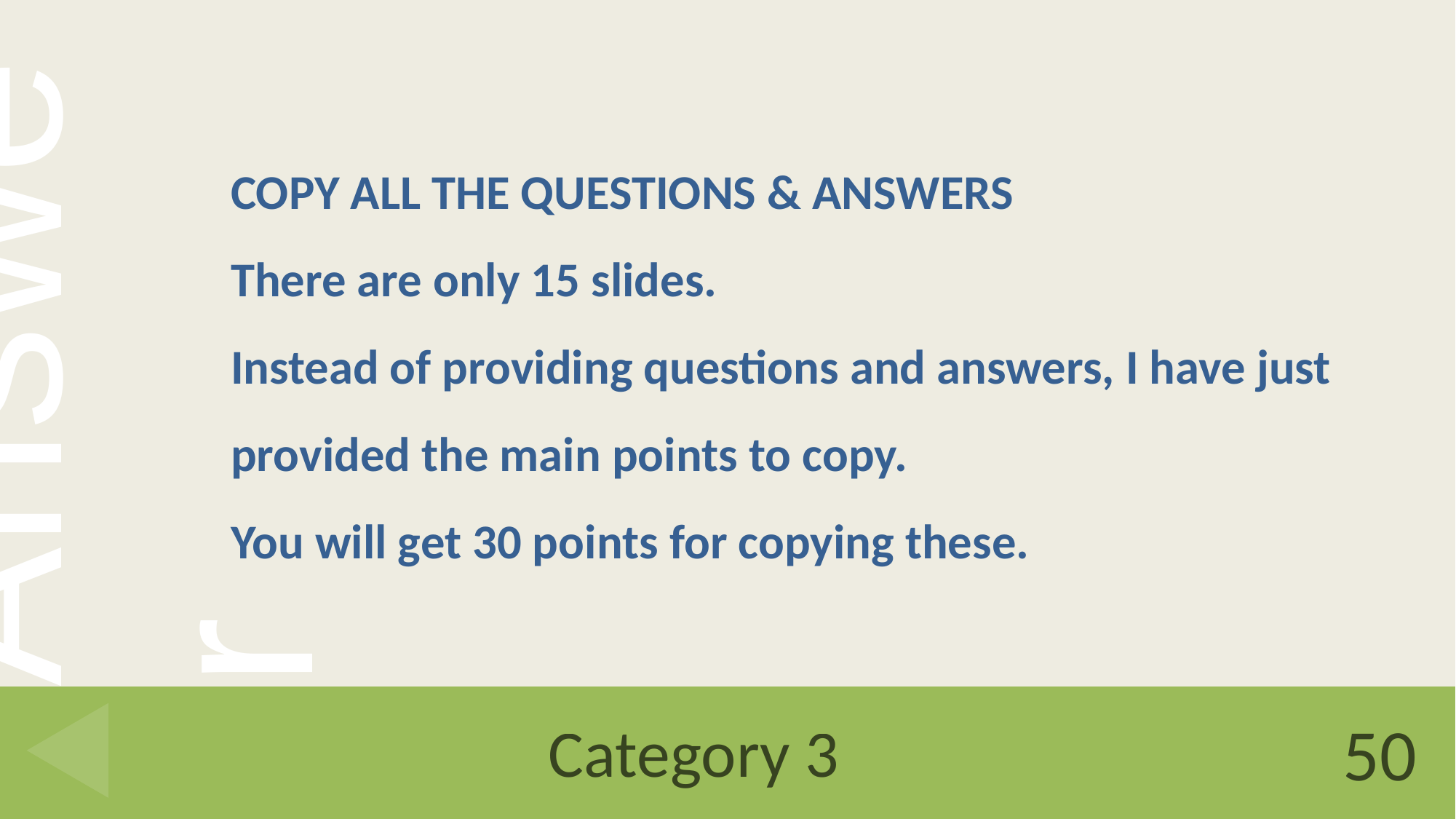

COPY ALL THE QUESTIONS & ANSWERS
There are only 15 slides.
Instead of providing questions and answers, I have just provided the main points to copy.
You will get 30 points for copying these.
# Category 3
50